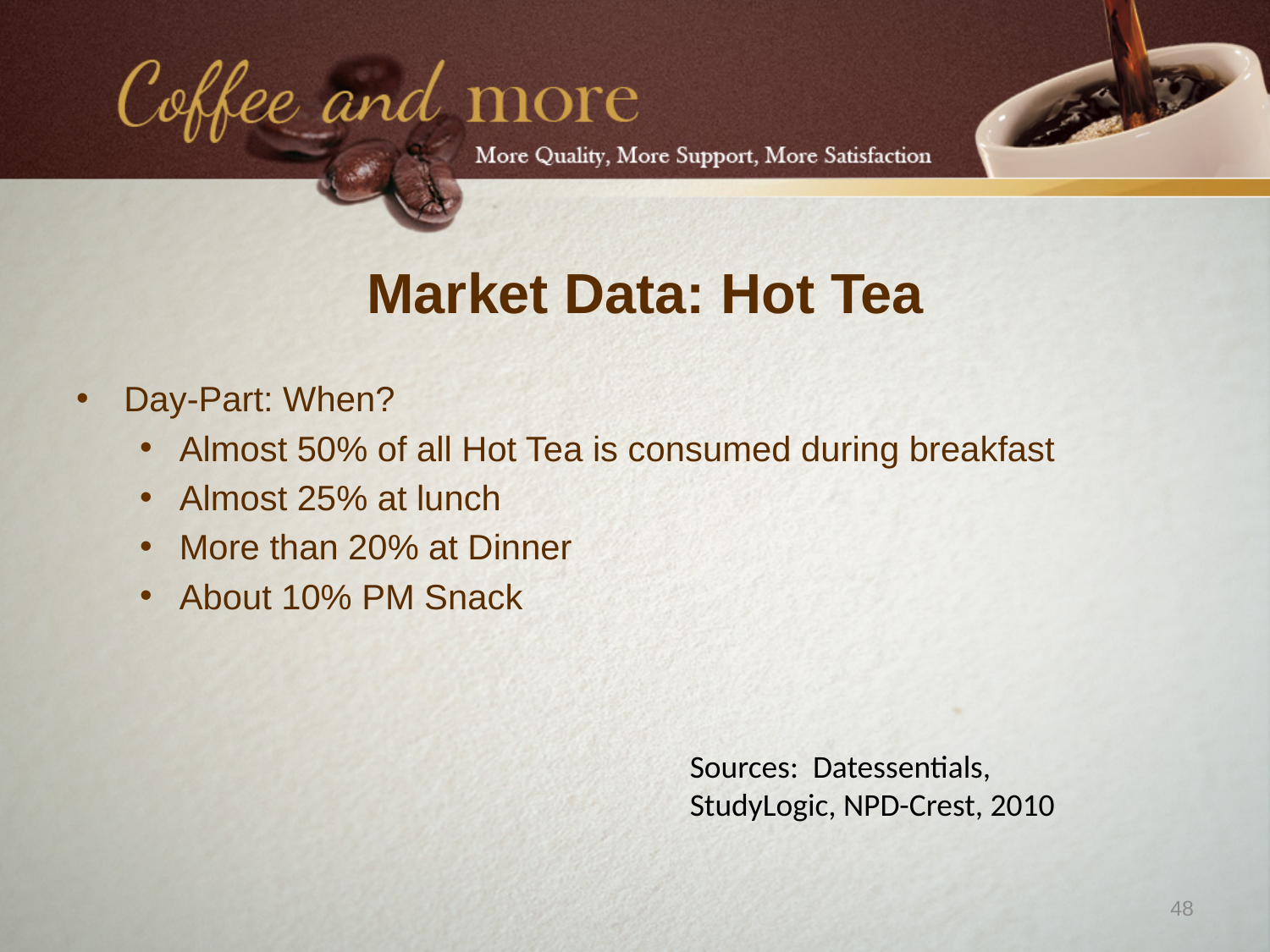

Day-Part: When?
Almost 50% of all Hot Tea is consumed during breakfast
Almost 25% at lunch
More than 20% at Dinner
About 10% PM Snack

Market Data: Hot Tea
Sources:  Datessentials, StudyLogic, NPD-Crest, 2010
48